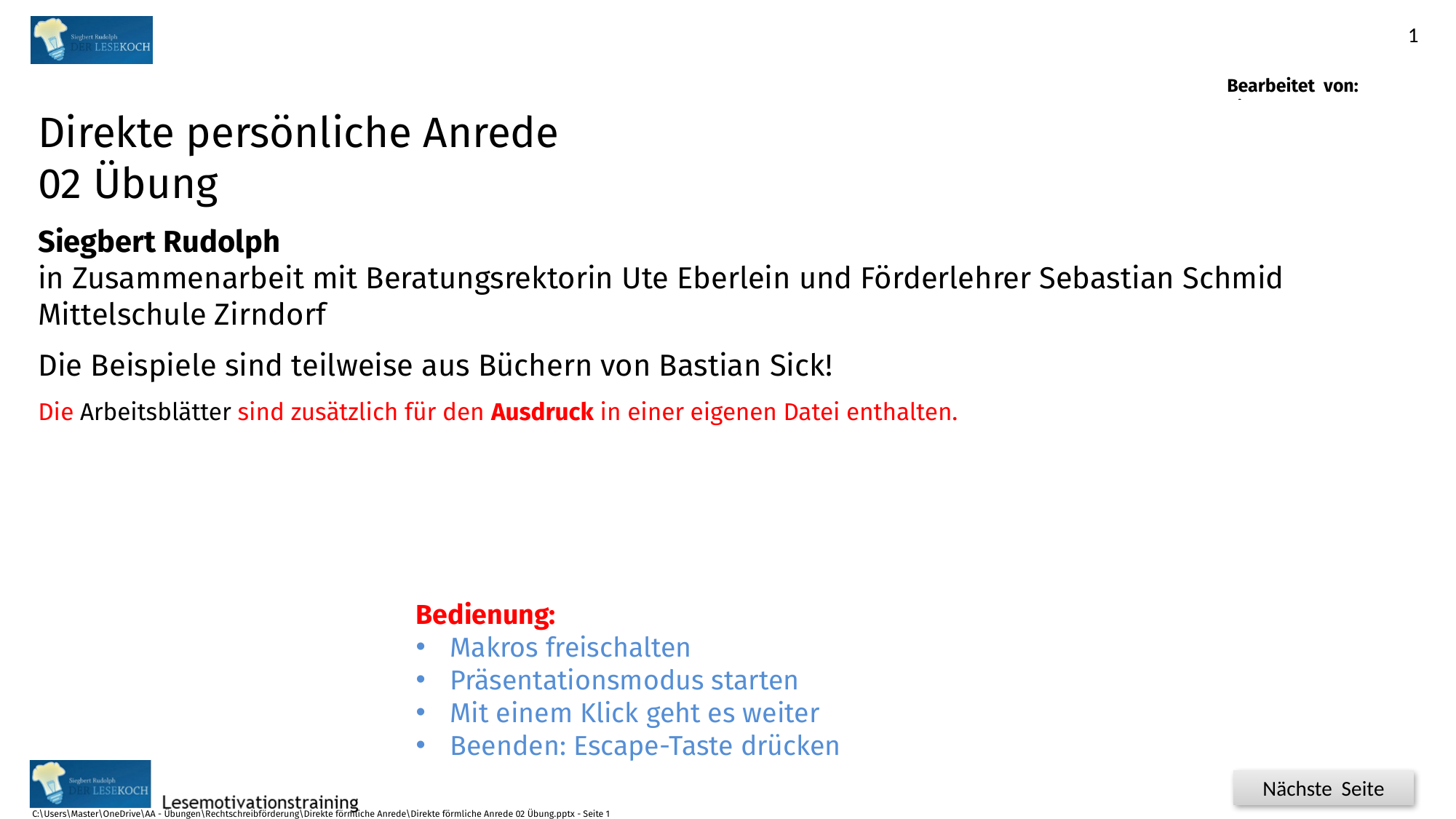

1
Bearbeitet  von:
Siegbert  Rudolph

Direkte persönliche Anrede
02 Übung

Siegbert Rudolph
in Zusammenarbeit mit Beratungsrektorin Ute Eberlein und Förderlehrer Sebastian Schmid
Mittelschule Zirndorf

Die Beispiele sind teilweise aus Büchern von Bastian Sick!

Die Arbeitsblätter sind zusätzlich für den Ausdruck in einer eigenen Datei enthalten.

Schule 5
C:\Users\Master\OneDrive\AA - Übungen\Rechtschreibförderung\Direkte förmliche Anrede\Direkte förmliche Anrede 02 Übung.pptx - Seite 1